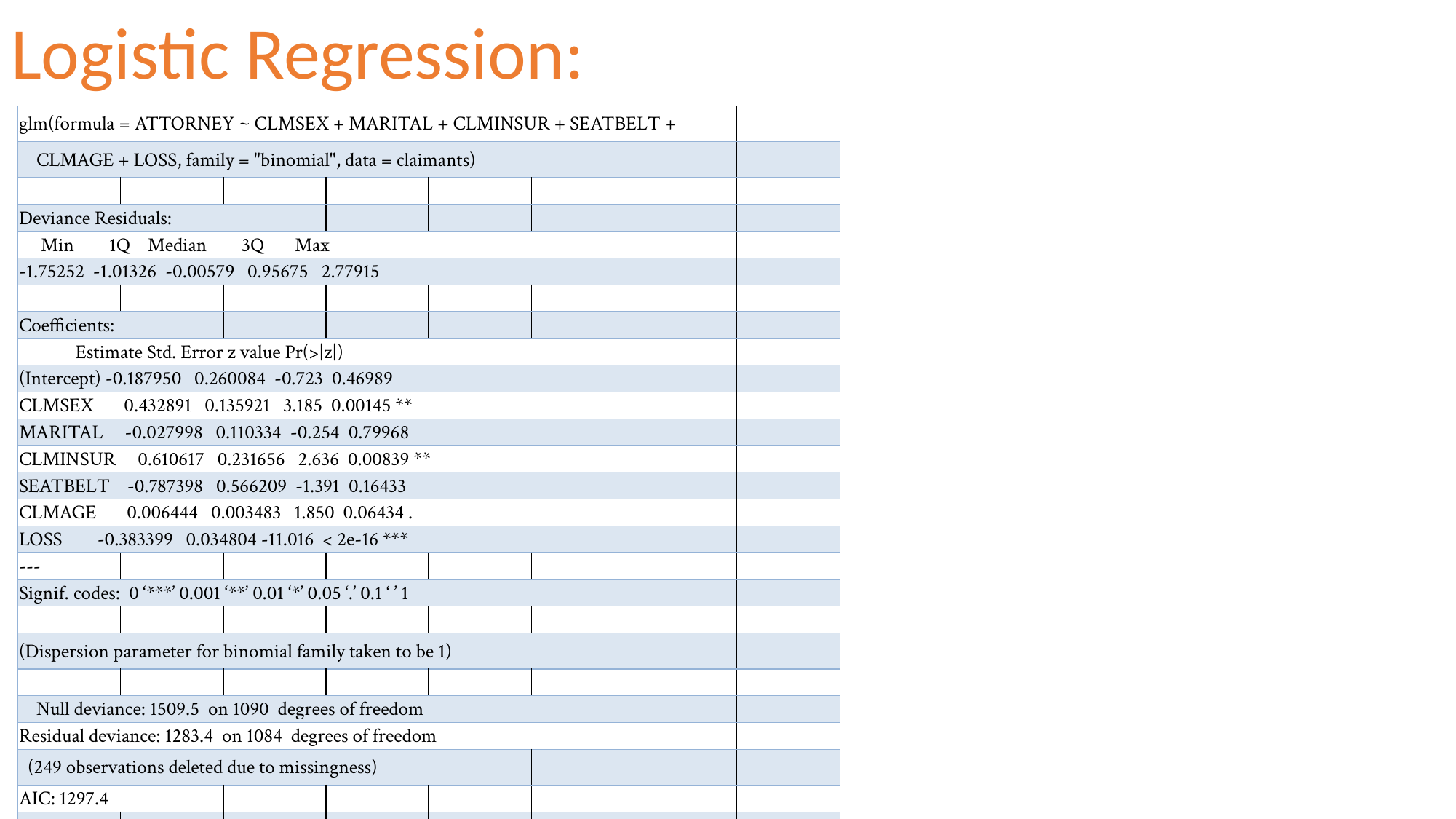

# Logistic Regression:
| glm(formula = ATTORNEY ~ CLMSEX + MARITAL + CLMINSUR + SEATBELT + |  |  |  |  |  |  |  |
| --- | --- | --- | --- | --- | --- | --- | --- |
| CLMAGE + LOSS, family = "binomial", data = claimants) |  |  |  |  |  |  |  |
|  |  |  |  |  |  |  |  |
| Deviance Residuals: |  |  |  |  |  |  |  |
| Min 1Q Median 3Q Max |  |  |  |  |  |  |  |
| -1.75252 -1.01326 -0.00579 0.95675 2.77915 |  |  |  |  |  |  |  |
|  |  |  |  |  |  |  |  |
| Coefficients: |  |  |  |  |  |  |  |
| Estimate Std. Error z value Pr(>|z|) |  |  |  |  |  |  |  |
| (Intercept) -0.187950 0.260084 -0.723 0.46989 |  |  |  |  |  |  |  |
| CLMSEX 0.432891 0.135921 3.185 0.00145 \*\* |  |  |  |  |  |  |  |
| MARITAL -0.027998 0.110334 -0.254 0.79968 |  |  |  |  |  |  |  |
| CLMINSUR 0.610617 0.231656 2.636 0.00839 \*\* |  |  |  |  |  |  |  |
| SEATBELT -0.787398 0.566209 -1.391 0.16433 |  |  |  |  |  |  |  |
| CLMAGE 0.006444 0.003483 1.850 0.06434 . |  |  |  |  |  |  |  |
| LOSS -0.383399 0.034804 -11.016 < 2e-16 \*\*\* |  |  |  |  |  |  |  |
| --- |  |  |  |  |  |  |  |
| Signif. codes: 0 ‘\*\*\*’ 0.001 ‘\*\*’ 0.01 ‘\*’ 0.05 ‘.’ 0.1 ‘ ’ 1 |  |  |  |  |  |  |  |
|  |  |  |  |  |  |  |  |
| (Dispersion parameter for binomial family taken to be 1) |  |  |  |  |  |  |  |
|  |  |  |  |  |  |  |  |
| Null deviance: 1509.5 on 1090 degrees of freedom |  |  |  |  |  |  |  |
| Residual deviance: 1283.4 on 1084 degrees of freedom |  |  |  |  |  |  |  |
| (249 observations deleted due to missingness) |  |  |  |  |  |  |  |
| AIC: 1297.4 |  |  |  |  |  |  |  |
|  |  |  |  |  |  |  |  |
| Number of Fisher Scoring iterations: 6 |  |  |  |  |  |  |  |